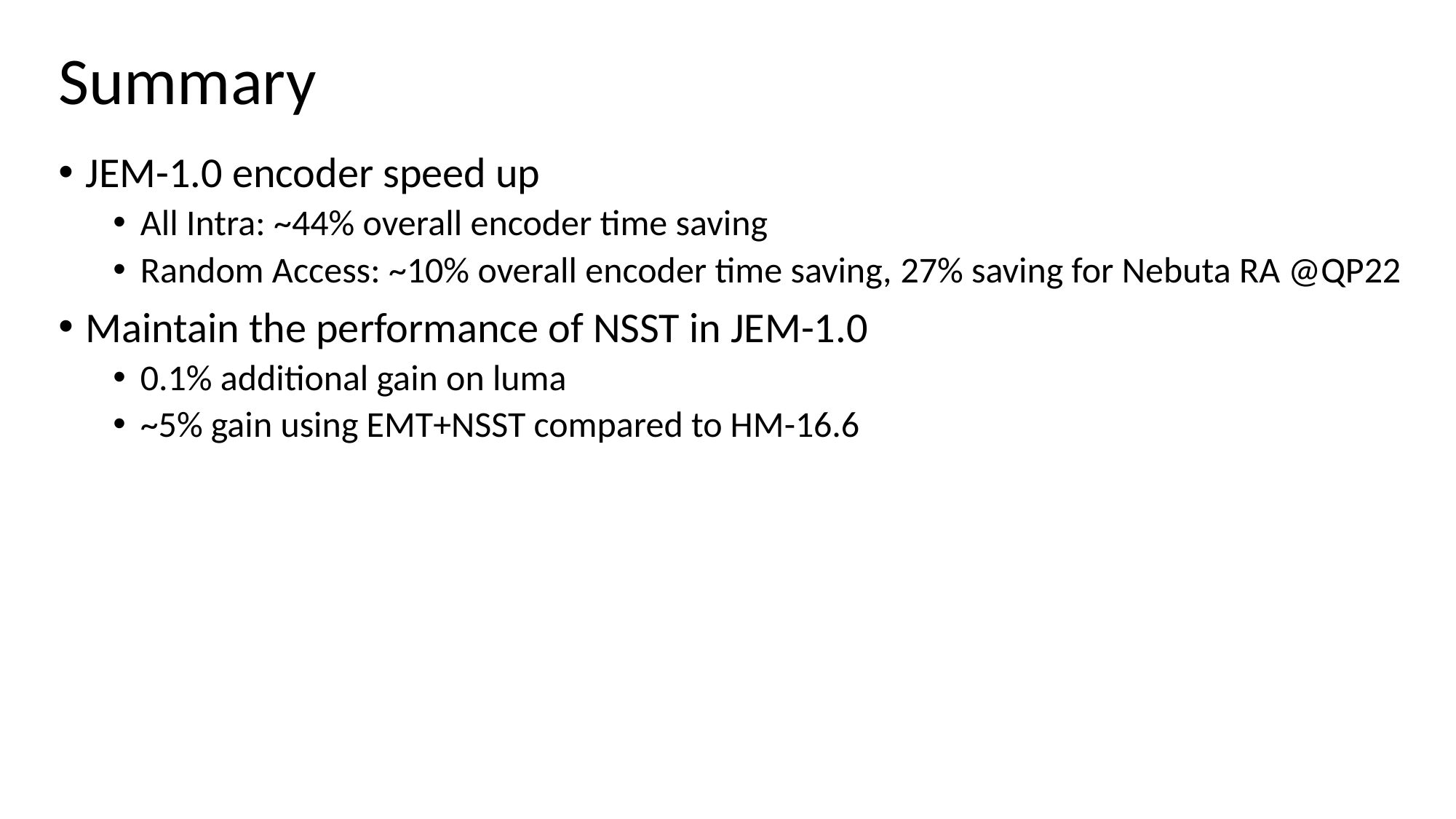

# Summary
JEM-1.0 encoder speed up
All Intra: ~44% overall encoder time saving
Random Access: ~10% overall encoder time saving, 27% saving for Nebuta RA @QP22
Maintain the performance of NSST in JEM-1.0
0.1% additional gain on luma
~5% gain using EMT+NSST compared to HM-16.6